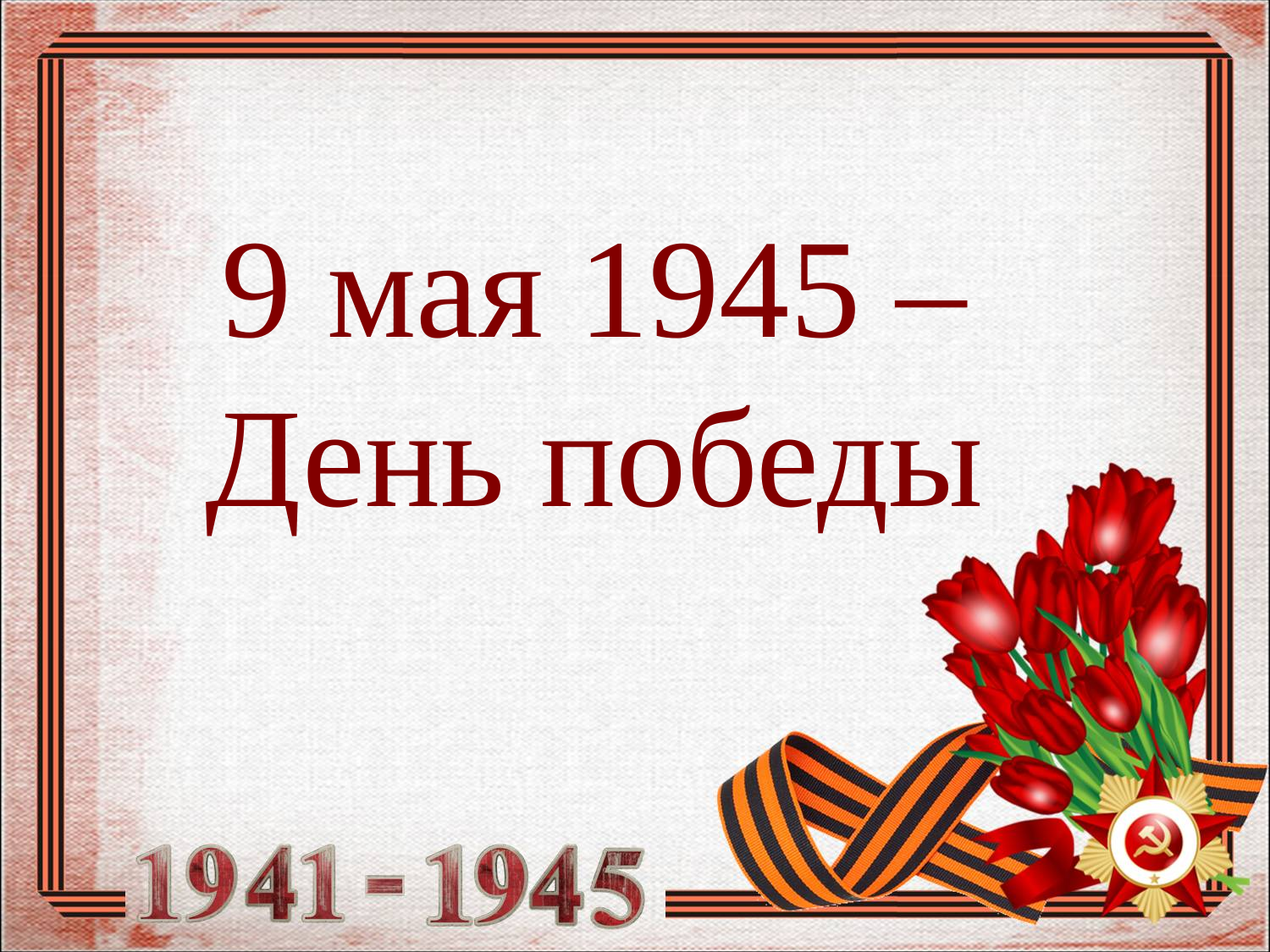

# 9 мая 1945 – День победы